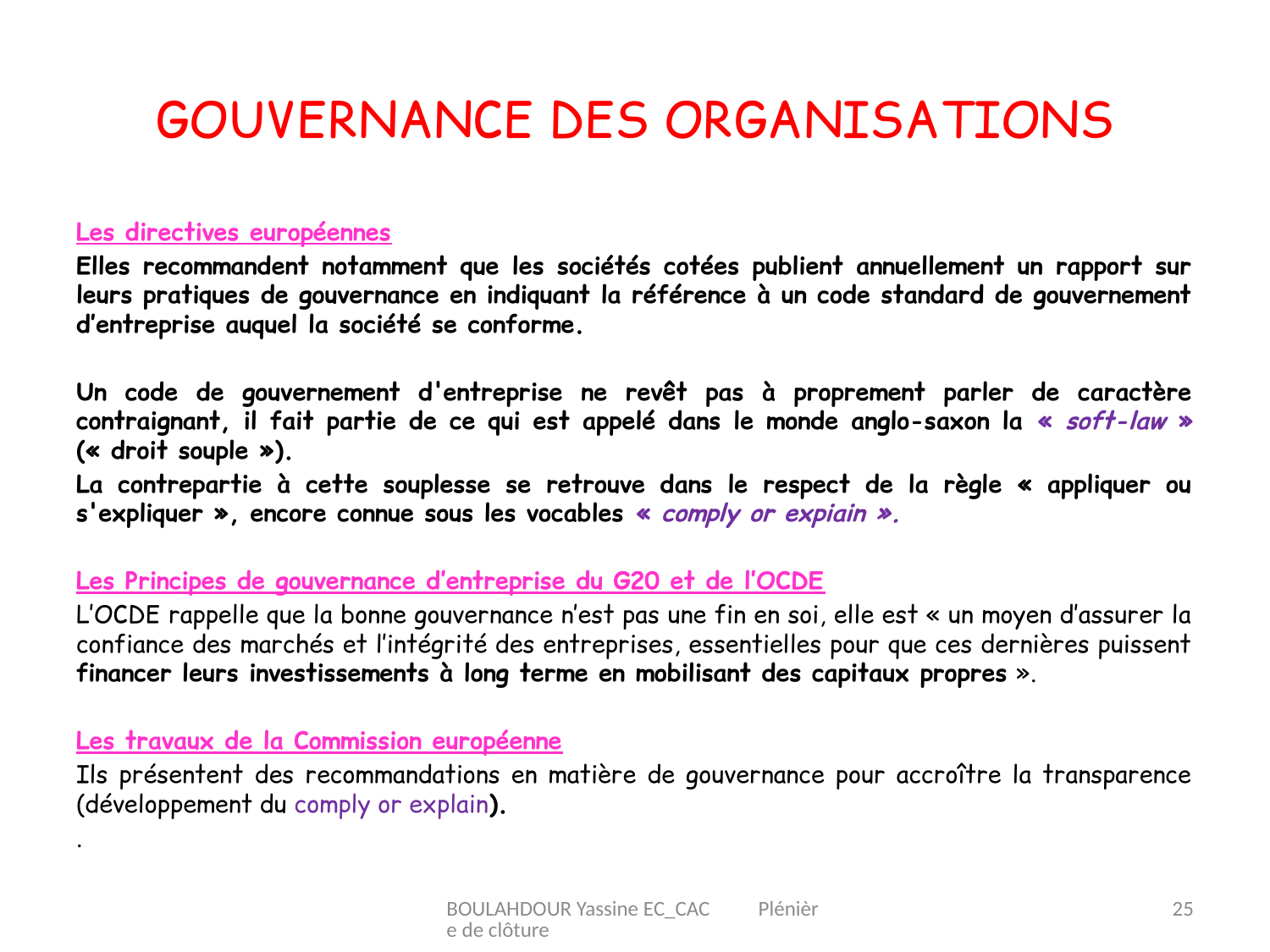

# Gouvernance des organisations

Les directives européennes
Elles recommandent notamment que les sociétés cotées publient annuellement un rapport sur leurs pratiques de gouvernance en indiquant la référence à un code standard de gouvernement d’entreprise auquel la société se conforme.

Un code de gouvernement d'entreprise ne revêt pas à proprement parler de caractère contraignant, il fait partie de ce qui est appelé dans le monde anglo-saxon la « soft-law » (« droit souple »).
La contrepartie à cette souplesse se retrouve dans le respect de la règle « appliquer ou s'expliquer », encore connue sous les vocables « comply or expiain ».

Les Principes de gouvernance d’entreprise du G20 et de l’OCDE
L’OCDE rappelle que la bonne gouvernance n’est pas une fin en soi, elle est « un moyen d’assurer la confiance des marchés et l’intégrité des entreprises, essentielles pour que ces dernières puissent financer leurs investissements à long terme en mobilisant des capitaux propres ».

Les travaux de la Commission européenne
Ils présentent des recommandations en matière de gouvernance pour accroître la transparence (développement du comply or explain).
.

BOULAHDOUR Yassine EC_CAC          Plénière de clôture
25